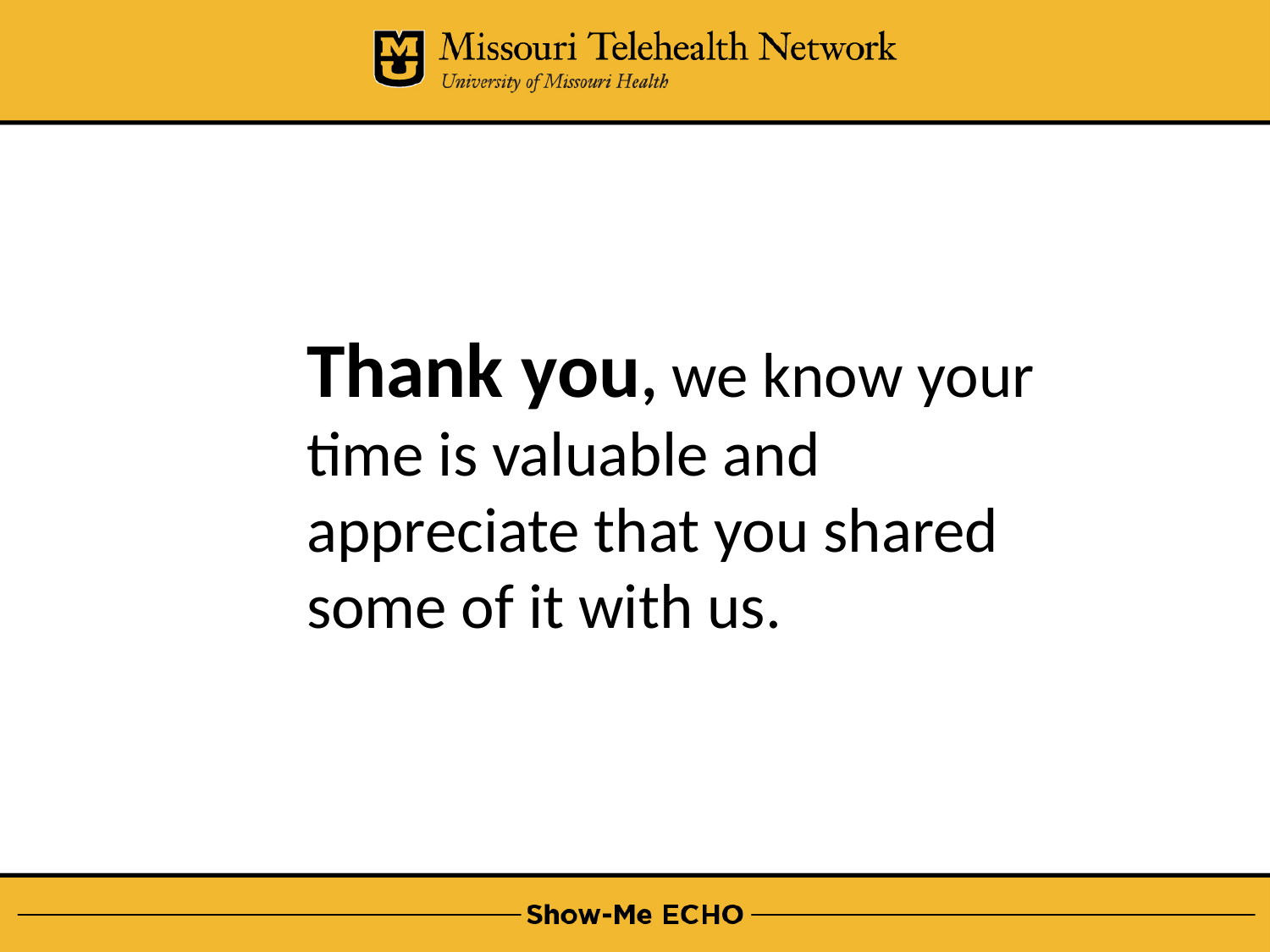

Thank you, we know your time is valuable and appreciate that you shared some of it with us.